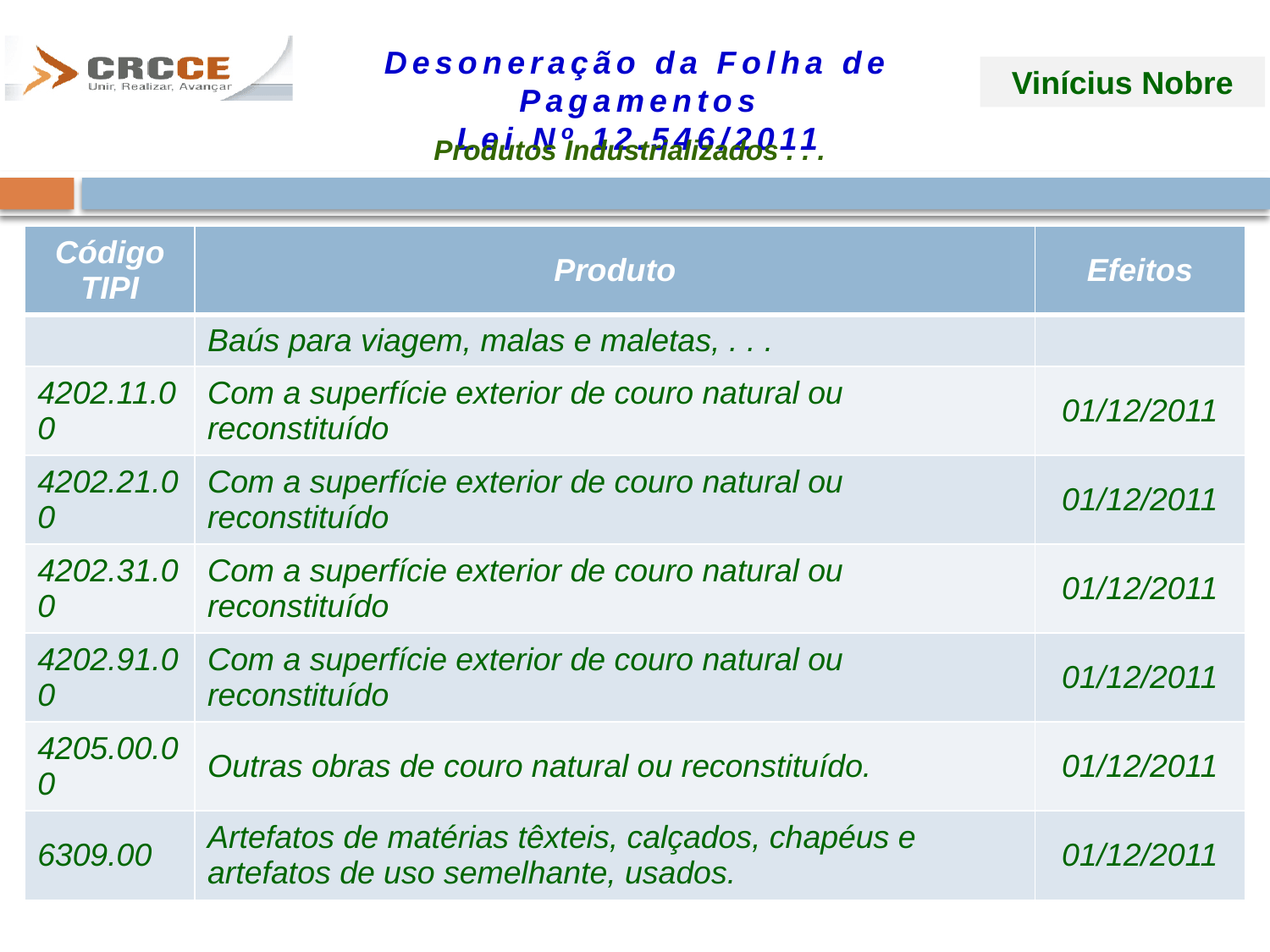

Produtos Industrializados . . .
| Código TIPI | Produto | Efeitos |
| --- | --- | --- |
|  | Baús para viagem, malas e maletas, . . . |  |
| 4202.11.00 | Com a superfície exterior de couro natural ou reconstituído | 01/12/2011 |
| 4202.21.00 | Com a superfície exterior de couro natural ou reconstituído | 01/12/2011 |
| 4202.31.00 | Com a superfície exterior de couro natural ou reconstituído | 01/12/2011 |
| 4202.91.00 | Com a superfície exterior de couro natural ou reconstituído | 01/12/2011 |
| 4205.00.00 | Outras obras de couro natural ou reconstituído. | 01/12/2011 |
| 6309.00 | Artefatos de matérias têxteis, calçados, chapéus e artefatos de uso semelhante, usados. | 01/12/2011 |